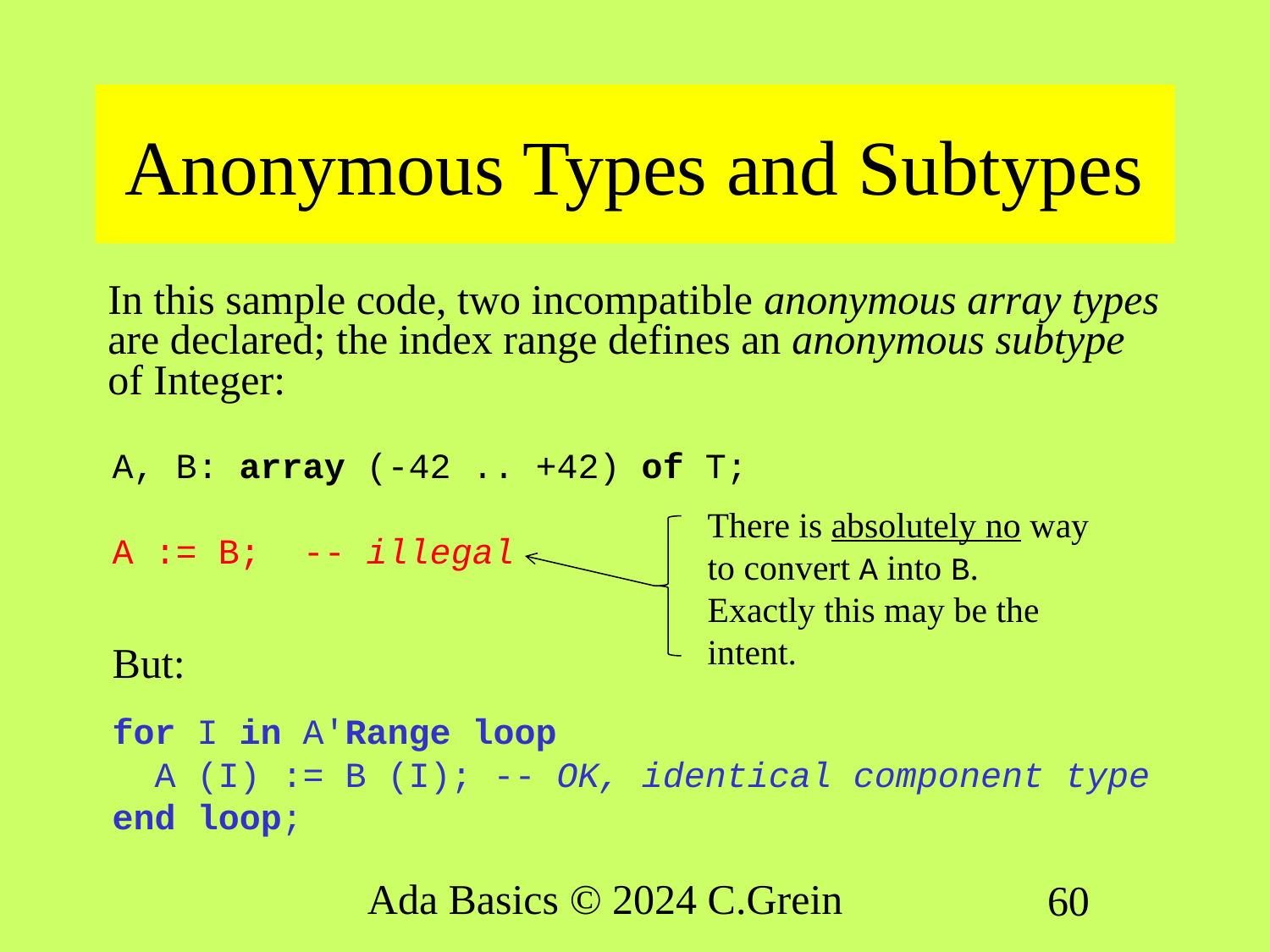

# Anonymous Types and Subtypes
In this sample code, two incompatible anonymous array types are declared; the index range defines an anonymous subtype of Integer:

A, B: array (-42 .. +42) of T;

A := B;  -- illegal

But:

for I in A'Range loop
  A (I) := B (I); -- OK, identical component type
end loop;
There is absolutely no way to convert A into B.
Exactly this may be the intent.

Ada Basics © 2024 C.Grein
60